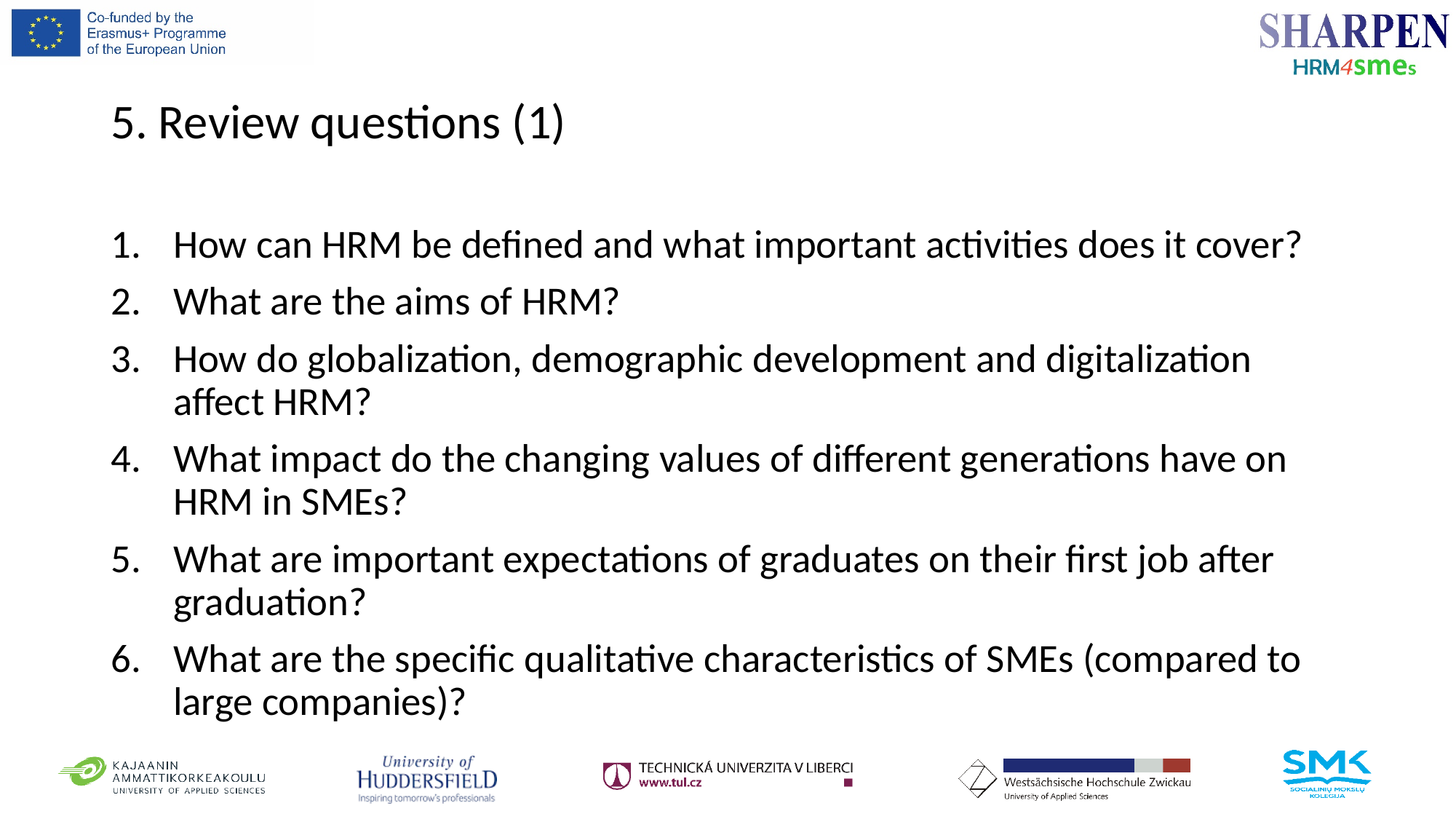

# 5. Review questions (1)
How can HRM be defined and what important activities does it cover?
What are the aims of HRM?
How do globalization, demographic development and digitalization affect HRM?
What impact do the changing values of different generations have on HRM in SMEs?
What are important expectations of graduates on their first job after graduation?
What are the specific qualitative characteristics of SMEs (compared to large companies)?